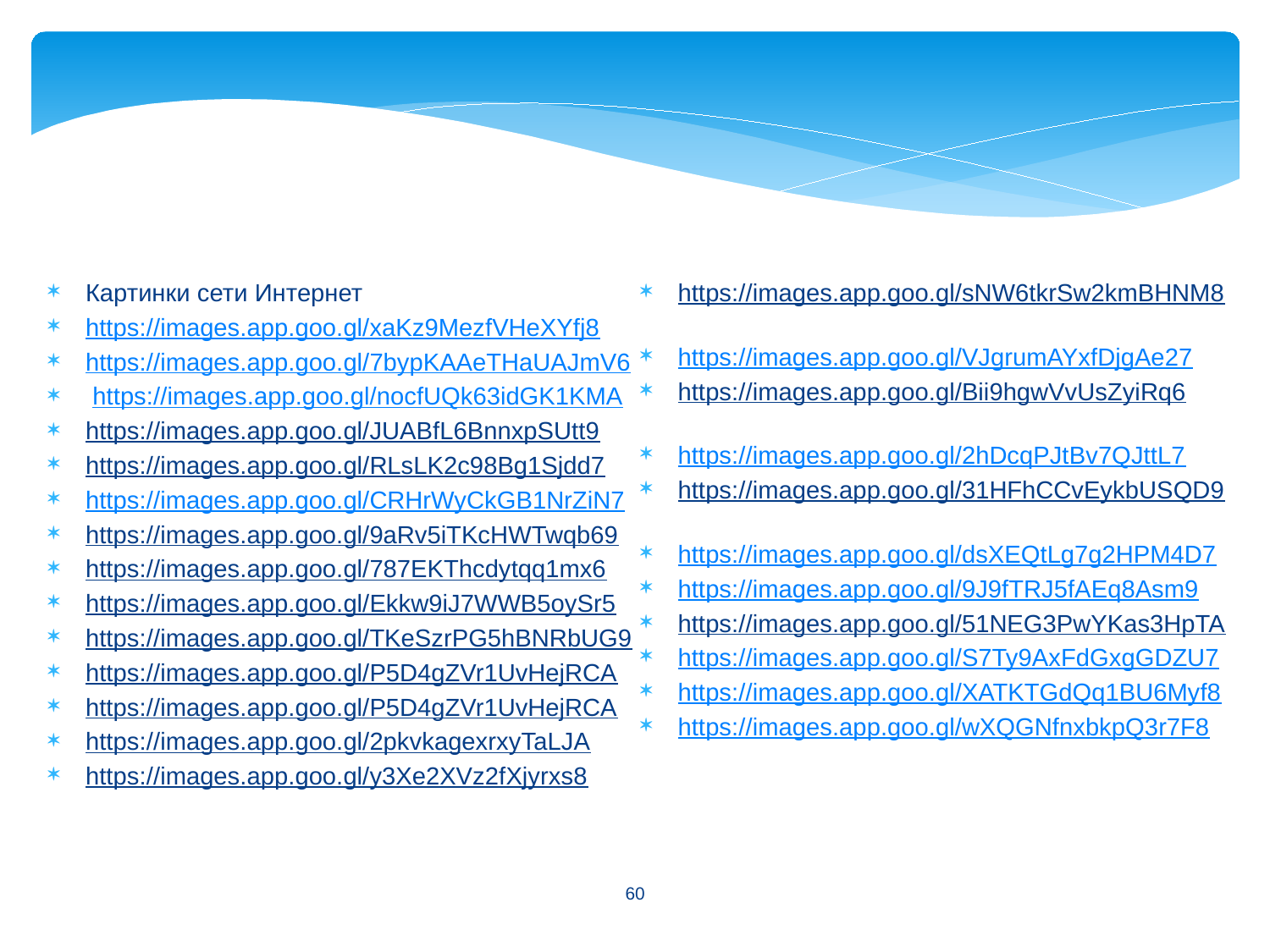

Картинки сети Интернет
https://images.app.goo.gl/xaKz9MezfVHeXYfj8
https://images.app.goo.gl/7bypKAAeTHaUAJmV6
 https://images.app.goo.gl/nocfUQk63idGK1KMA
https://images.app.goo.gl/JUABfL6BnnxpSUtt9
https://images.app.goo.gl/RLsLK2c98Bg1Sjdd7
https://images.app.goo.gl/CRHrWyCkGB1NrZiN7
https://images.app.goo.gl/9aRv5iTKcHWTwqb69
https://images.app.goo.gl/787EKThcdytqq1mx6
https://images.app.goo.gl/Ekkw9iJ7WWB5oySr5
https://images.app.goo.gl/TKeSzrPG5hBNRbUG9
https://images.app.goo.gl/P5D4gZVr1UvHejRCA
https://images.app.goo.gl/P5D4gZVr1UvHejRCA
https://images.app.goo.gl/2pkvkagexrxyTaLJA
https://images.app.goo.gl/y3Xe2XVz2fXjyrxs8

https://images.app.goo.gl/sNW6tkrSw2kmBHNM8
https://images.app.goo.gl/VJgrumAYxfDjgAe27
https://images.app.goo.gl/Bii9hgwVvUsZyiRq6
https://images.app.goo.gl/2hDcqPJtBv7QJttL7
https://images.app.goo.gl/31HFhCCvEykbUSQD9
https://images.app.goo.gl/dsXEQtLg7g2HPM4D7
https://images.app.goo.gl/9J9fTRJ5fAEq8Asm9
https://images.app.goo.gl/51NEG3PwYKas3HpTA
https://images.app.goo.gl/S7Ty9AxFdGxgGDZU7
https://images.app.goo.gl/XATKTGdQq1BU6Myf8
https://images.app.goo.gl/wXQGNfnxbkpQ3r7F8

60